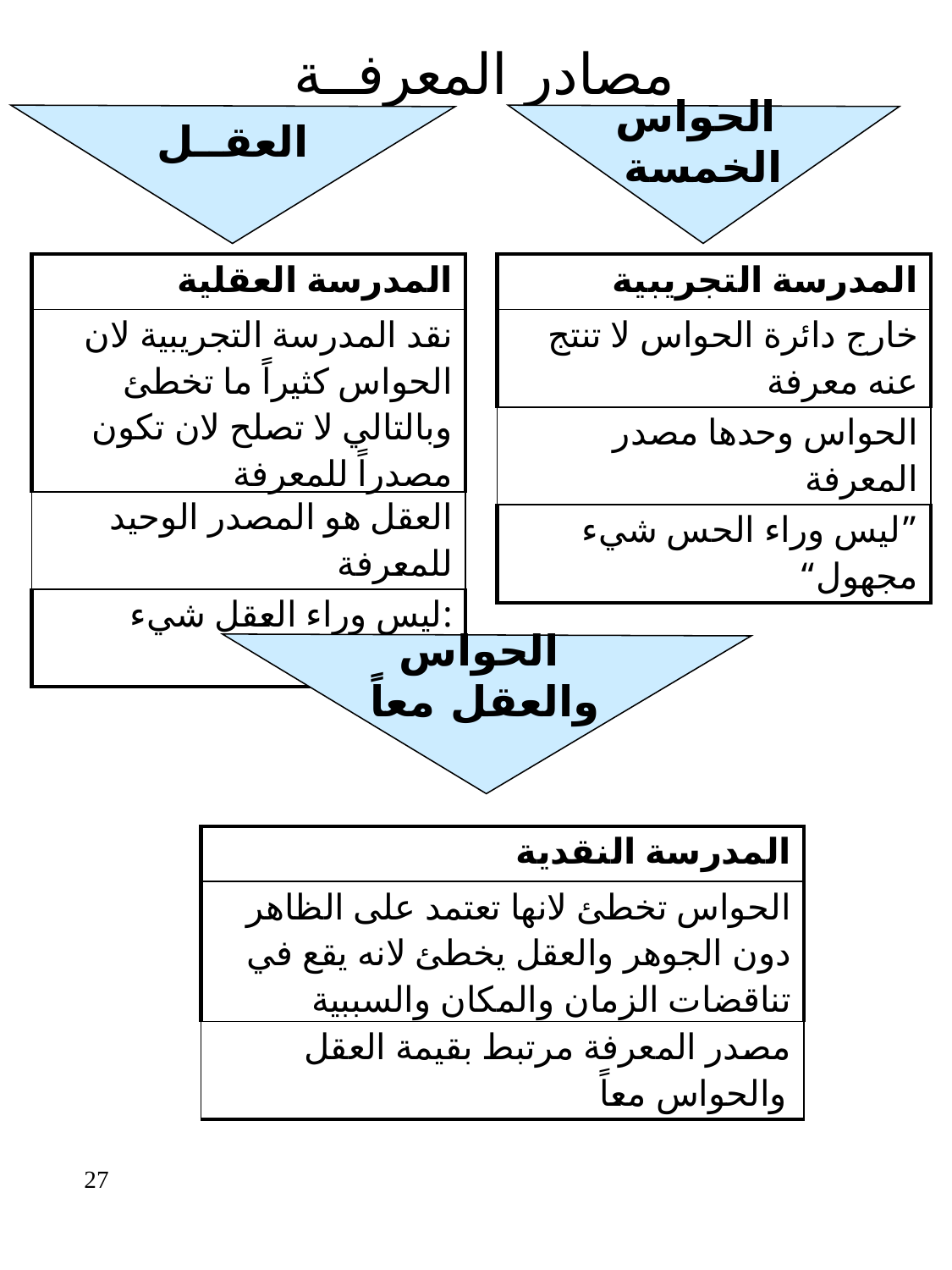

مصادر المعرفــة
العقــل
الحواس
الخمسة
| المدرسة العقلية |
| --- |
| نقد المدرسة التجريبية لان الحواس كثيراً ما تخطئ وبالتالي لا تصلح لان تكون مصدراً للمعرفة |
| العقل هو المصدر الوحيد للمعرفة |
| :ليس وراء العقل شيء مجهول“ |
| المدرسة التجريبية |
| --- |
| خارج دائرة الحواس لا تنتج عنه معرفة |
| الحواس وحدها مصدر المعرفة |
| ”ليس وراء الحس شيء مجهول“ |
الحواس
والعقل معاً
| المدرسة النقدية |
| --- |
| الحواس تخطئ لانها تعتمد على الظاهر دون الجوهر والعقل يخطئ لانه يقع في تناقضات الزمان والمكان والسببية |
| مصدر المعرفة مرتبط بقيمة العقل والحواس معاً |
27